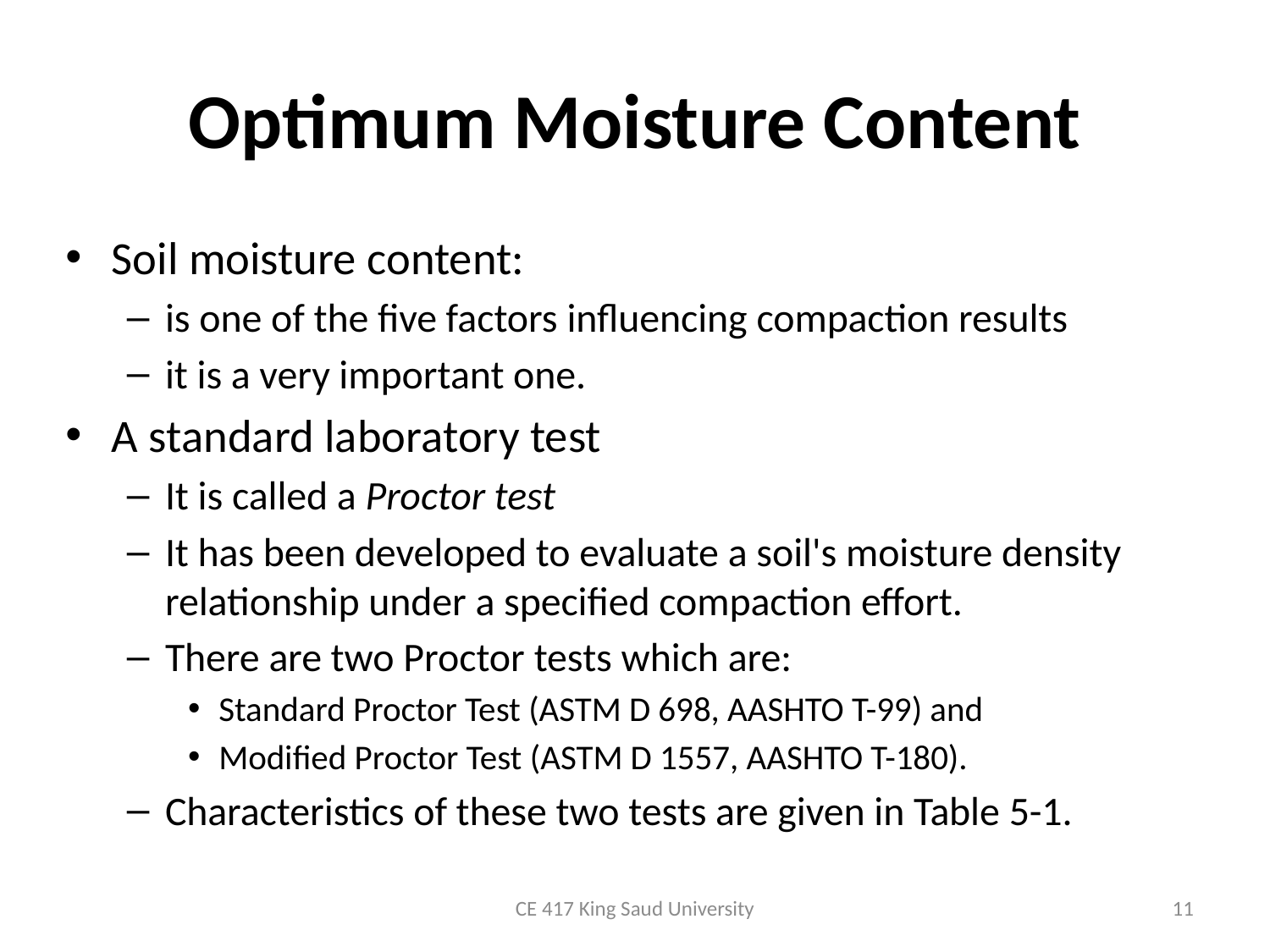

# Optimum Moisture Content
Soil moisture content:
is one of the five factors influencing compaction results
it is a very important one.
A standard laboratory test
It is called a Proctor test
It has been developed to evaluate a soil's moisture density relationship under a specified compaction effort.
There are two Proctor tests which are:
Standard Proctor Test (ASTM D 698, AASHTO T-99) and
Modified Proctor Test (ASTM D 1557, AASHTO T-180).
Characteristics of these two tests are given in Table 5-1.
CE 417 King Saud University
11